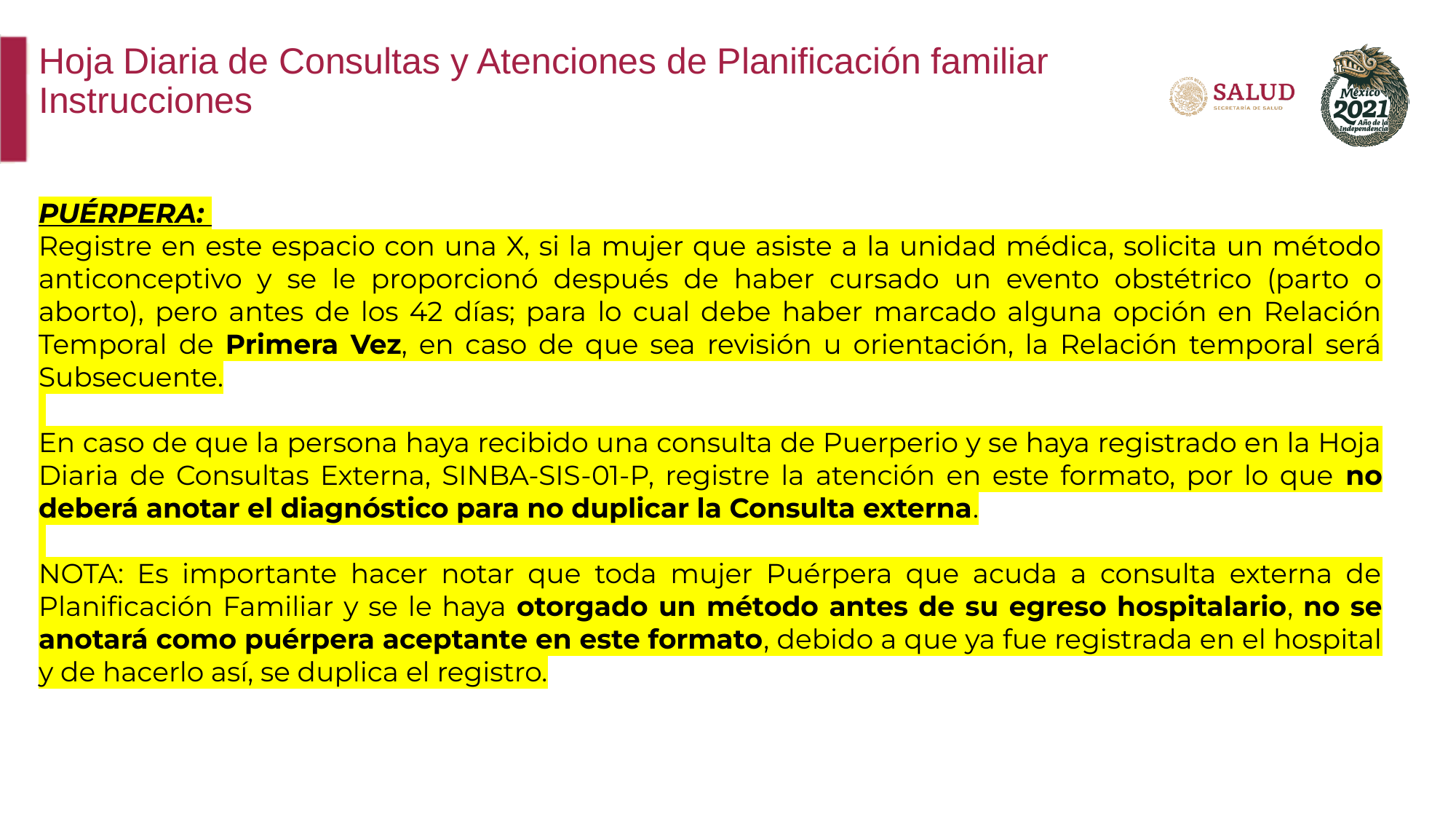

Hoja Diaria de Consultas y Atenciones de Planificación familiar
Instrucciones
PUÉRPERA:
Registre en este espacio con una X, si la mujer que asiste a la unidad médica, solicita un método anticonceptivo y se le proporcionó después de haber cursado un evento obstétrico (parto o aborto), pero antes de los 42 días; para lo cual debe haber marcado alguna opción en Relación Temporal de Primera Vez, en caso de que sea revisión u orientación, la Relación temporal será Subsecuente.

En caso de que la persona haya recibido una consulta de Puerperio y se haya registrado en la Hoja Diaria de Consultas Externa, SINBA-SIS-01-P, registre la atención en este formato, por lo que no deberá anotar el diagnóstico para no duplicar la Consulta externa.

NOTA: Es importante hacer notar que toda mujer Puérpera que acuda a consulta externa de Planificación Familiar y se le haya otorgado un método antes de su egreso hospitalario, no se anotará como puérpera aceptante en este formato, debido a que ya fue registrada en el hospital y de hacerlo así, se duplica el registro.